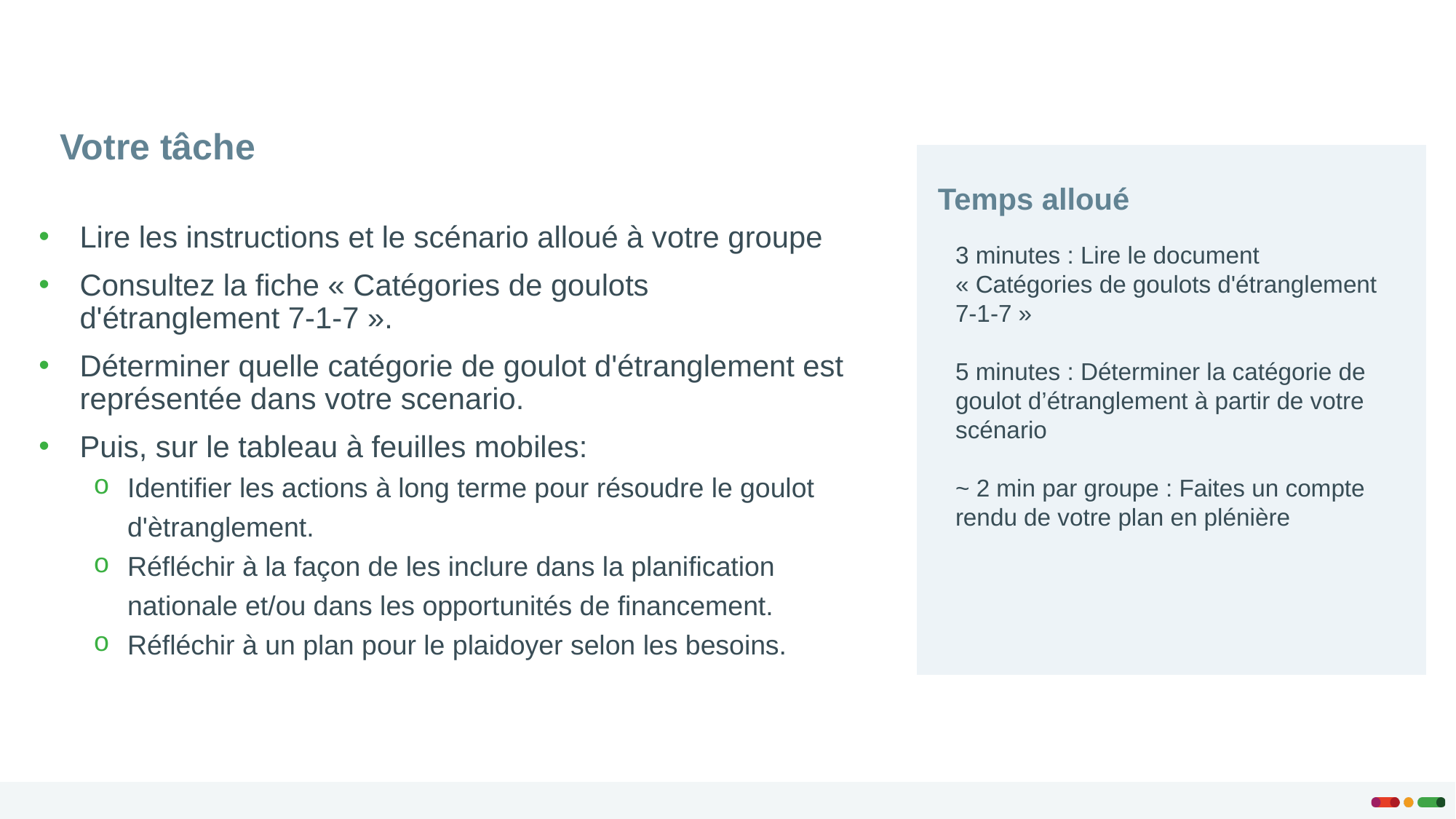

Votre tâche
Temps alloué

Lire les instructions et le scénario alloué à votre groupe
Consultez la fiche « Catégories de goulots d'étranglement 7-1-7 ».
Déterminer quelle catégorie de goulot d'étranglement est représentée dans votre scenario.
Puis, sur le tableau à feuilles mobiles:
Identifier les actions à long terme pour résoudre le goulot d'ètranglement.
Réfléchir à la façon de les inclure dans la planification nationale et/ou dans les opportunités de financement.
Réfléchir à un plan pour le plaidoyer selon les besoins.

3 minutes : Lire le document « Catégories de goulots d'étranglement 7-1-7 »

5 minutes : Déterminer la catégorie de goulot d’étranglement à partir de votre scénario

~ 2 min par groupe : Faites un compte rendu de votre plan en plénière